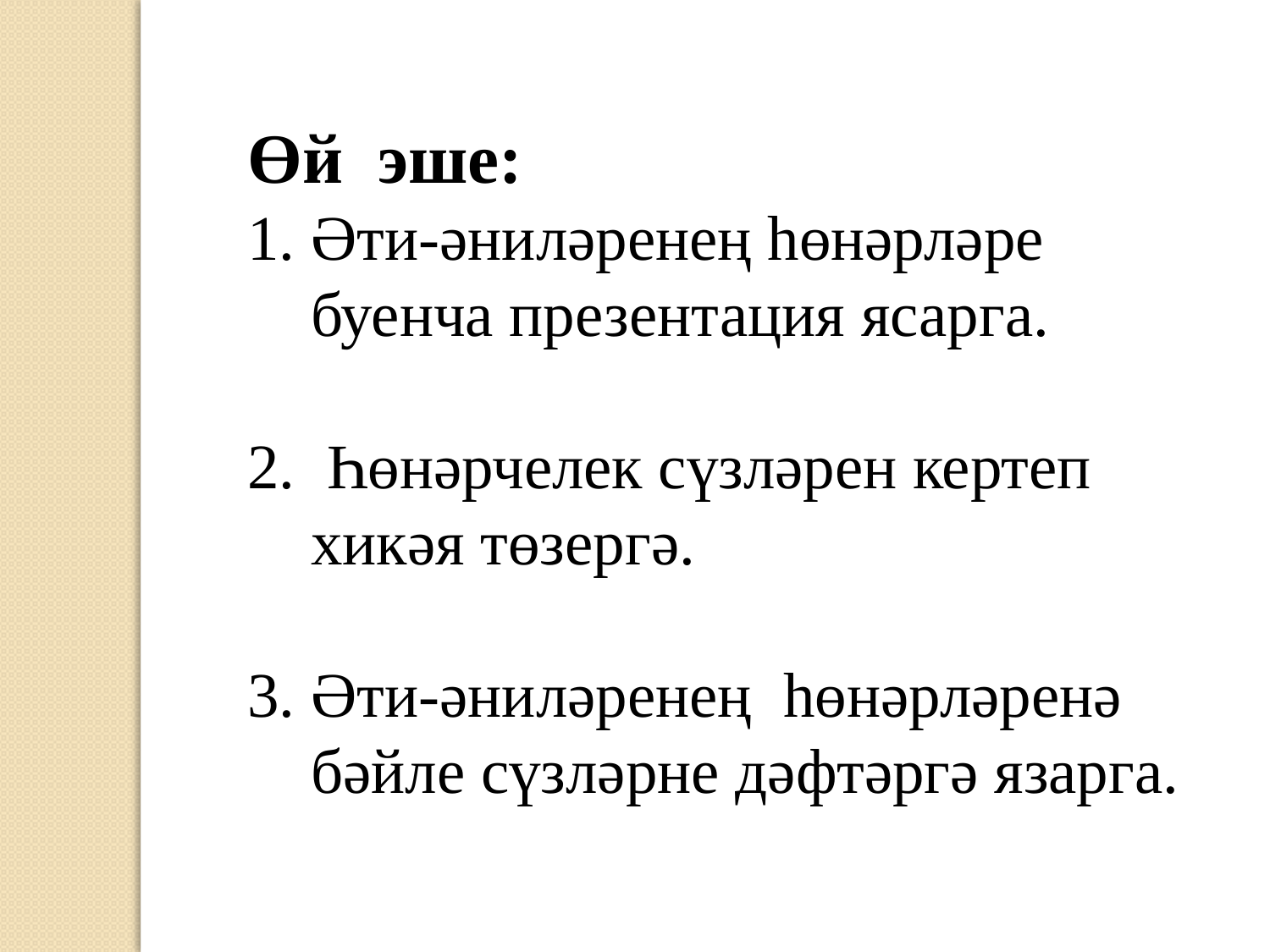

Өй  эше:
Әти-әниләренең һөнәрләре буенча презентация ясарга.

 Һөнәрчелек сүзләрен кертеп хикәя төзергә.

Әти-әниләренең  һөнәрләренә бәйле сүзләрне дәфтәргә язарга.